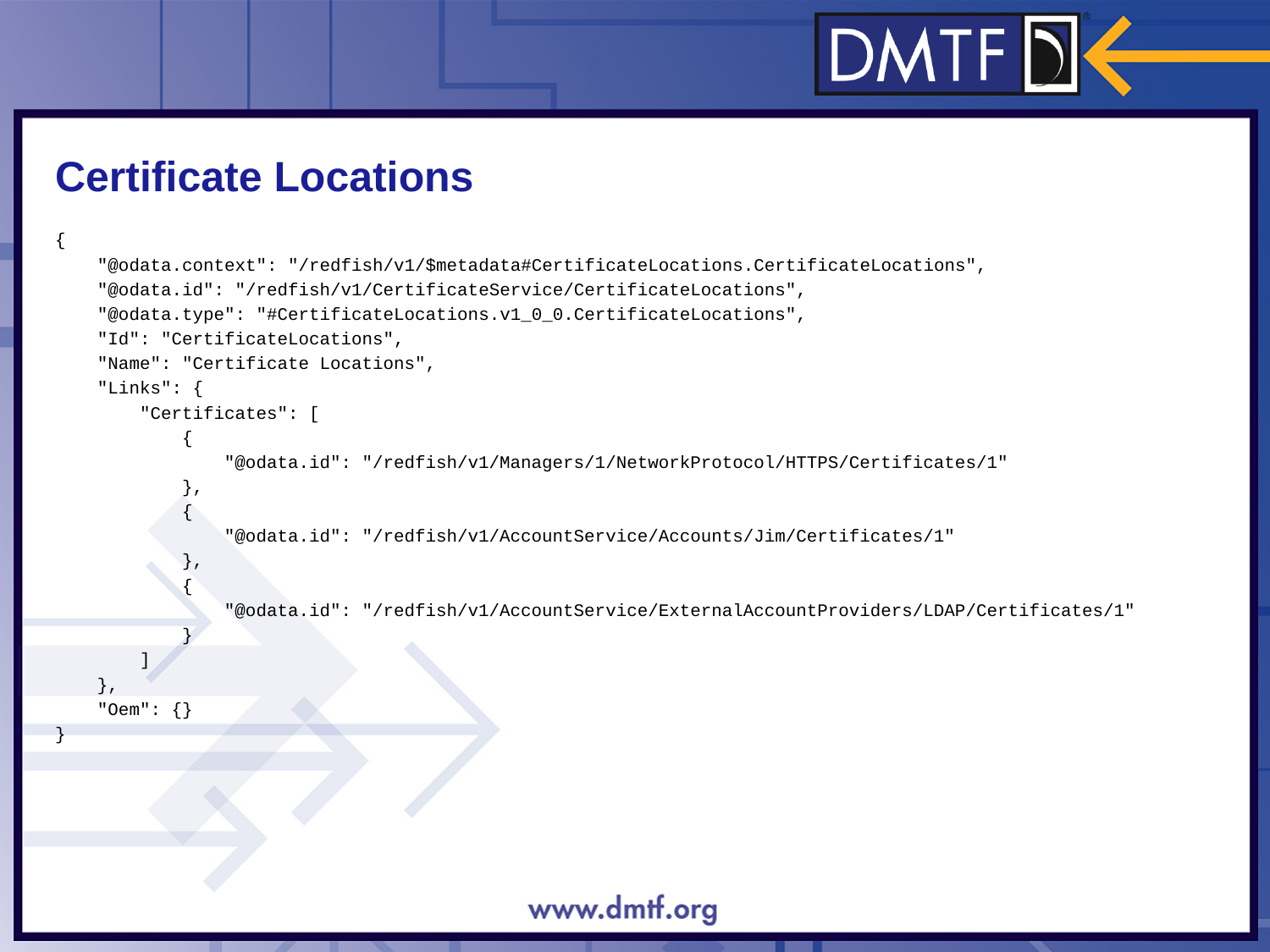

# Certificate Locations
{
    "@odata.context": "/redfish/v1/$metadata#CertificateLocations.CertificateLocations",
    "@odata.id": "/redfish/v1/CertificateService/CertificateLocations",
    "@odata.type": "#CertificateLocations.v1_0_0.CertificateLocations",
    "Id": "CertificateLocations",
    "Name": "Certificate Locations",
    "Links": {
        "Certificates": [
            {
                "@odata.id": "/redfish/v1/Managers/1/NetworkProtocol/HTTPS/Certificates/1"
            },
            {
                "@odata.id": "/redfish/v1/AccountService/Accounts/Jim/Certificates/1"
            },
            {
                "@odata.id": "/redfish/v1/AccountService/ExternalAccountProviders/LDAP/Certificates/1"
            }
        ]
    },
    "Oem": {}
}